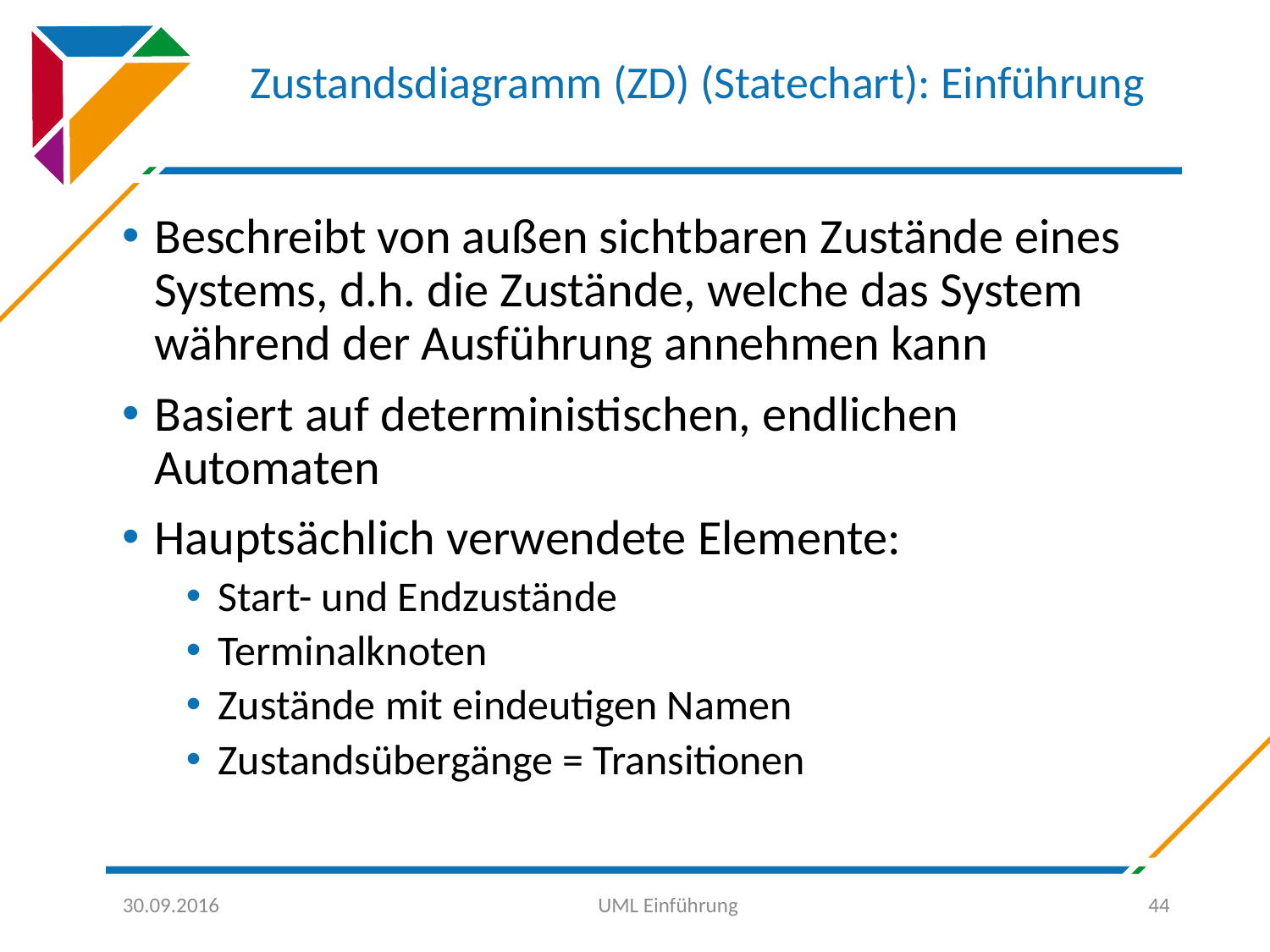

# Zustandsdiagramm (ZD) (Statechart): Einführung
Beschreibt von außen sichtbaren Zustände eines Systems, d.h. die Zustände, welche das System während der Ausführung annehmen kann
Basiert auf deterministischen, endlichen Automaten
Hauptsächlich verwendete Elemente:
Start- und Endzustände
Terminalknoten
Zustände mit eindeutigen Namen
Zustandsübergänge = Transitionen
30.09.2016
UML Einführung
44